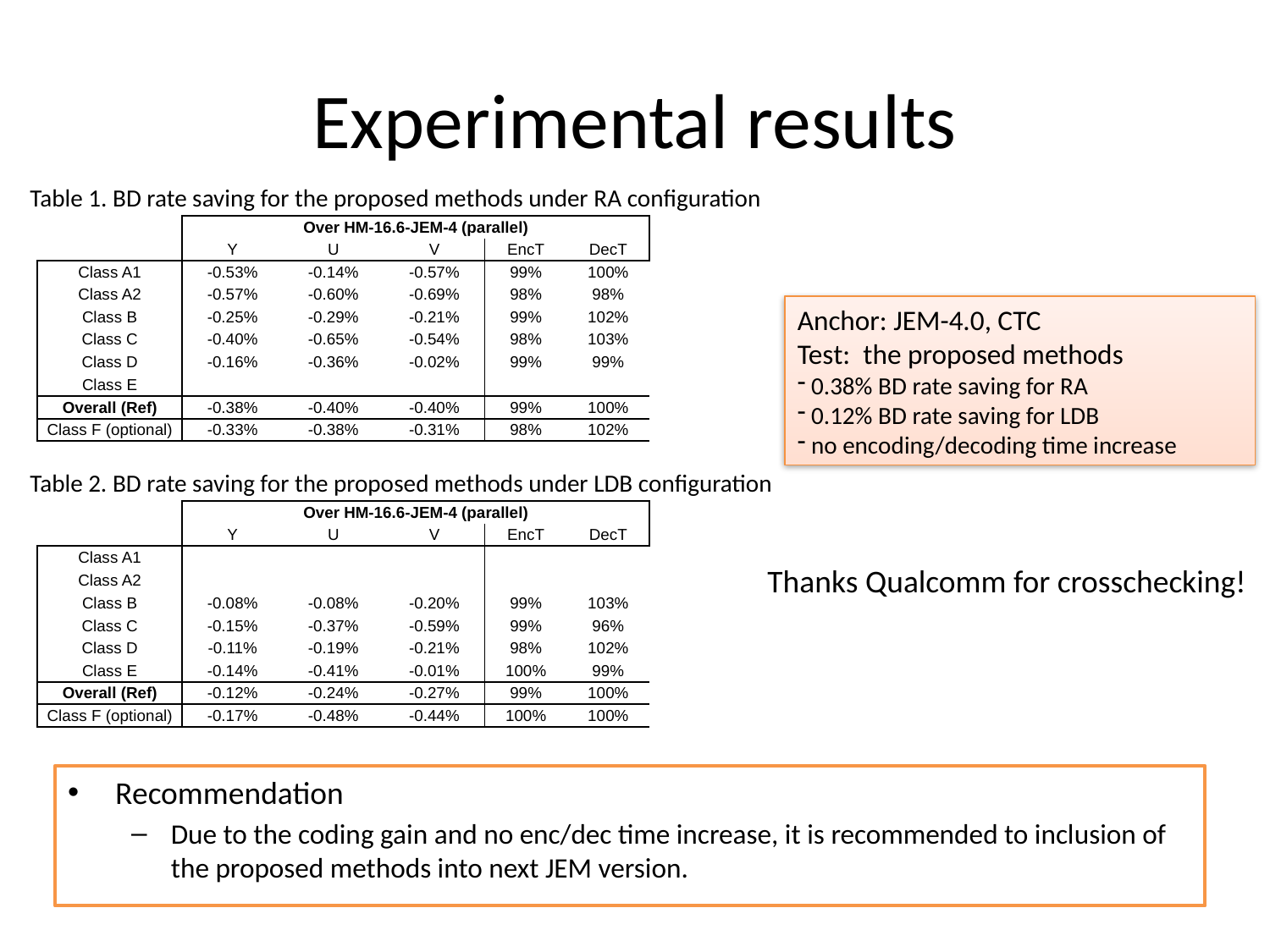

# Experimental results
Table 1. BD rate saving for the proposed methods under RA configuration
|  | Over HM-16.6-JEM-4 (parallel) |  |  |  |  |
| --- | --- | --- | --- | --- | --- |
|  | Y | U | V | EncT | DecT |
| Class A1 | -0.53% | -0.14% | -0.57% | 99% | 100% |
| Class A2 | -0.57% | -0.60% | -0.69% | 98% | 98% |
| Class B | -0.25% | -0.29% | -0.21% | 99% | 102% |
| Class C | -0.40% | -0.65% | -0.54% | 98% | 103% |
| Class D | -0.16% | -0.36% | -0.02% | 99% | 99% |
| Class E |  |  |  |  |  |
| Overall (Ref) | -0.38% | -0.40% | -0.40% | 99% | 100% |
| Class F (optional) | -0.33% | -0.38% | -0.31% | 98% | 102% |
Anchor: JEM-4.0, CTC
Test:  the proposed methods
 0.38% BD rate saving for RA
 0.12% BD rate saving for LDB
 no encoding/decoding time increase
Table 2. BD rate saving for the proposed methods under LDB configuration
|  | Over HM-16.6-JEM-4 (parallel) |  |  |  |  |
| --- | --- | --- | --- | --- | --- |
|  | Y | U | V | EncT | DecT |
| Class A1 |  |  |  |  |  |
| Class A2 |  |  |  |  |  |
| Class B | -0.08% | -0.08% | -0.20% | 99% | 103% |
| Class C | -0.15% | -0.37% | -0.59% | 99% | 96% |
| Class D | -0.11% | -0.19% | -0.21% | 98% | 102% |
| Class E | -0.14% | -0.41% | -0.01% | 100% | 99% |
| Overall (Ref) | -0.12% | -0.24% | -0.27% | 99% | 100% |
| Class F (optional) | -0.17% | -0.48% | -0.44% | 100% | 100% |
Thanks Qualcomm for crosschecking!
Recommendation
Due to the coding gain and no enc/dec time increase, it is recommended to inclusion of the proposed methods into next JEM version.